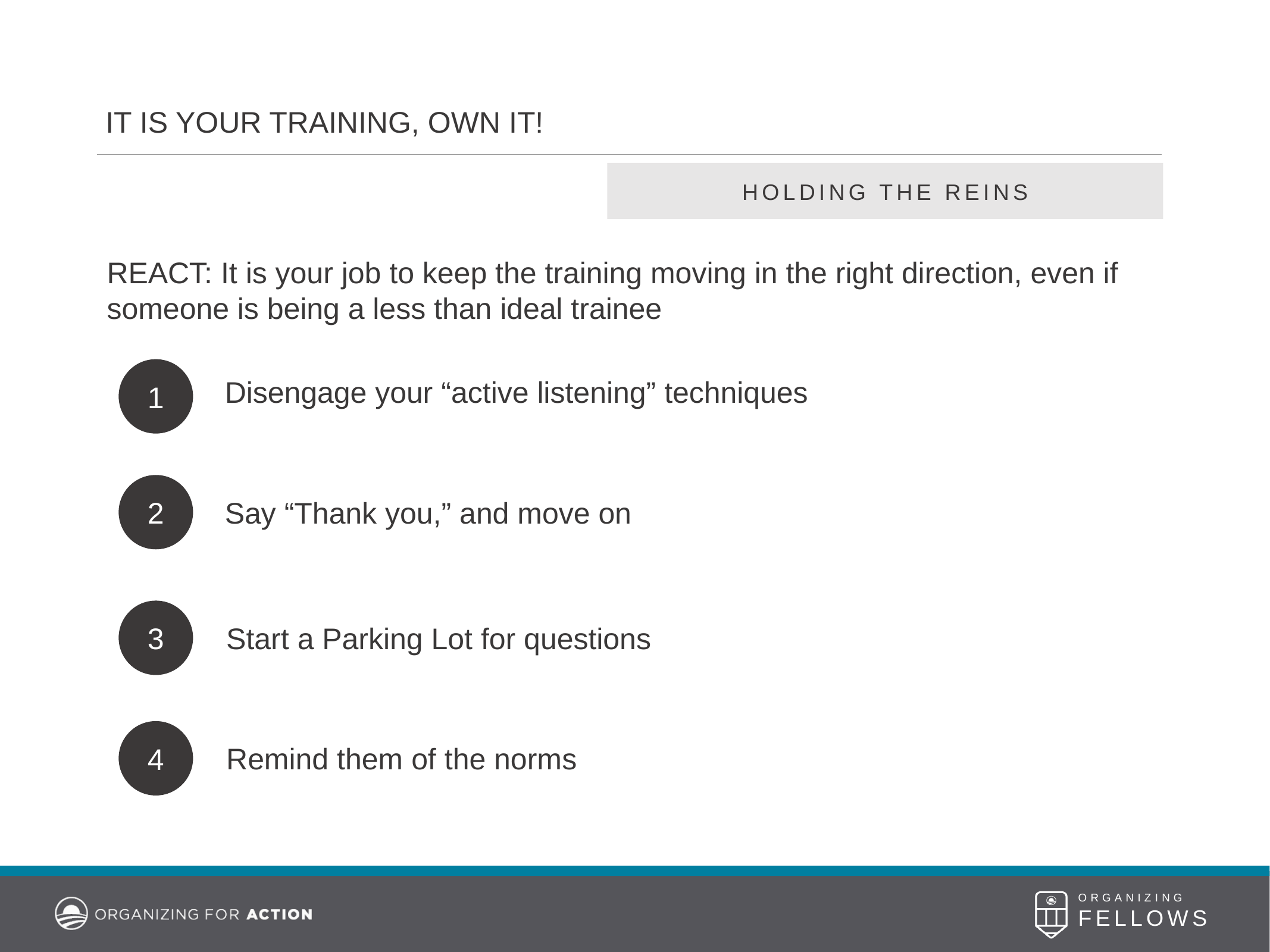

IT IS YOUR TRAINING, OWN IT!
HOLDING THE REINS
REACT: It is your job to keep the training moving in the right direction, even if someone is being a less than ideal trainee
1
Disengage your “active listening” techniques
2
Say “Thank you,” and move on
3
Start a Parking Lot for questions
4
Remind them of the norms